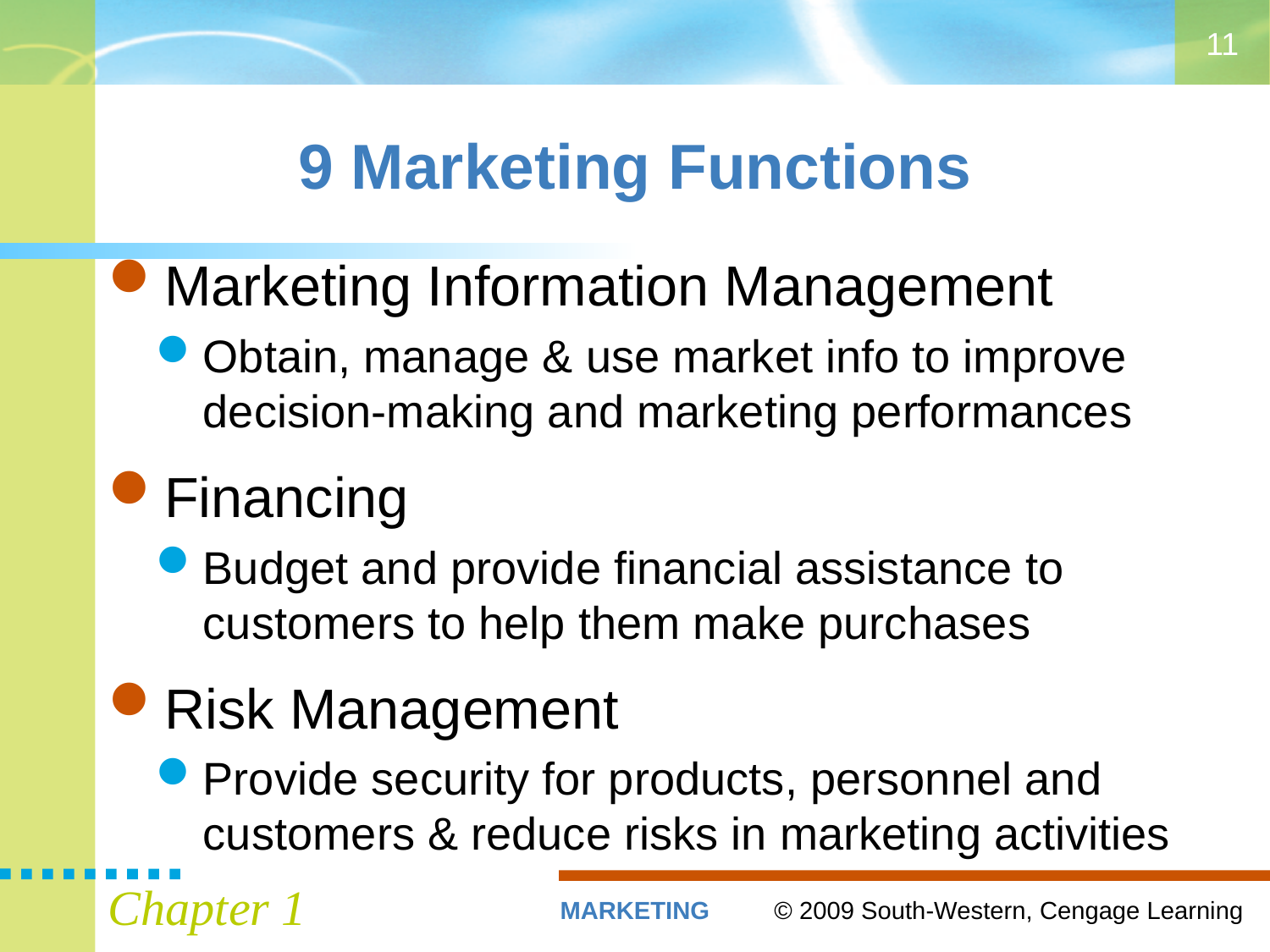

11
# 9 Marketing Functions
Marketing Information Management
Obtain, manage & use market info to improve decision-making and marketing performances
Financing
Budget and provide financial assistance to customers to help them make purchases
Risk Management
Provide security for products, personnel and customers & reduce risks in marketing activities
Chapter 1